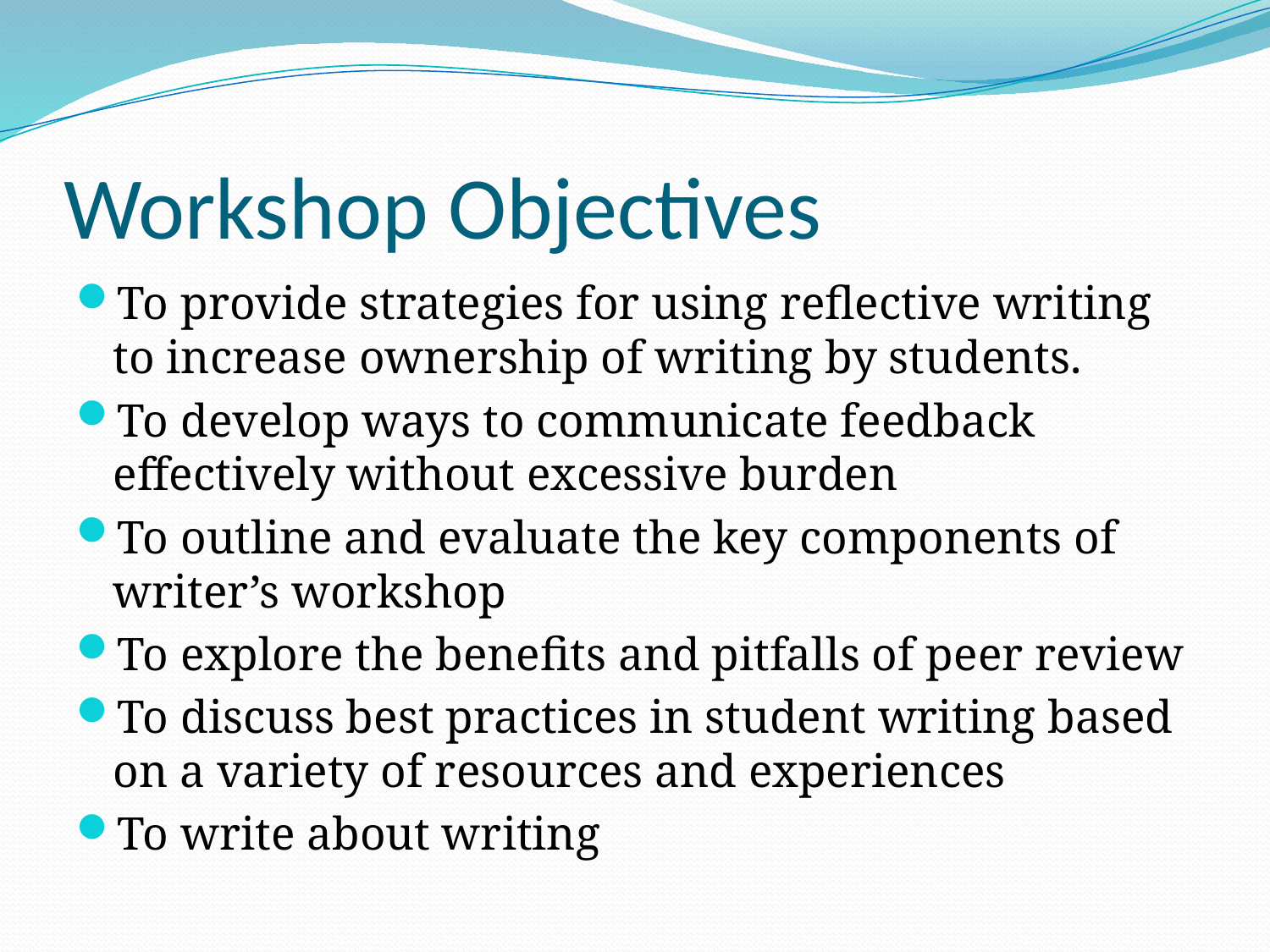

# Workshop Objectives
To provide strategies for using reflective writing to increase ownership of writing by students.
To develop ways to communicate feedback effectively without excessive burden
To outline and evaluate the key components of writer’s workshop
To explore the benefits and pitfalls of peer review
To discuss best practices in student writing based on a variety of resources and experiences
To write about writing